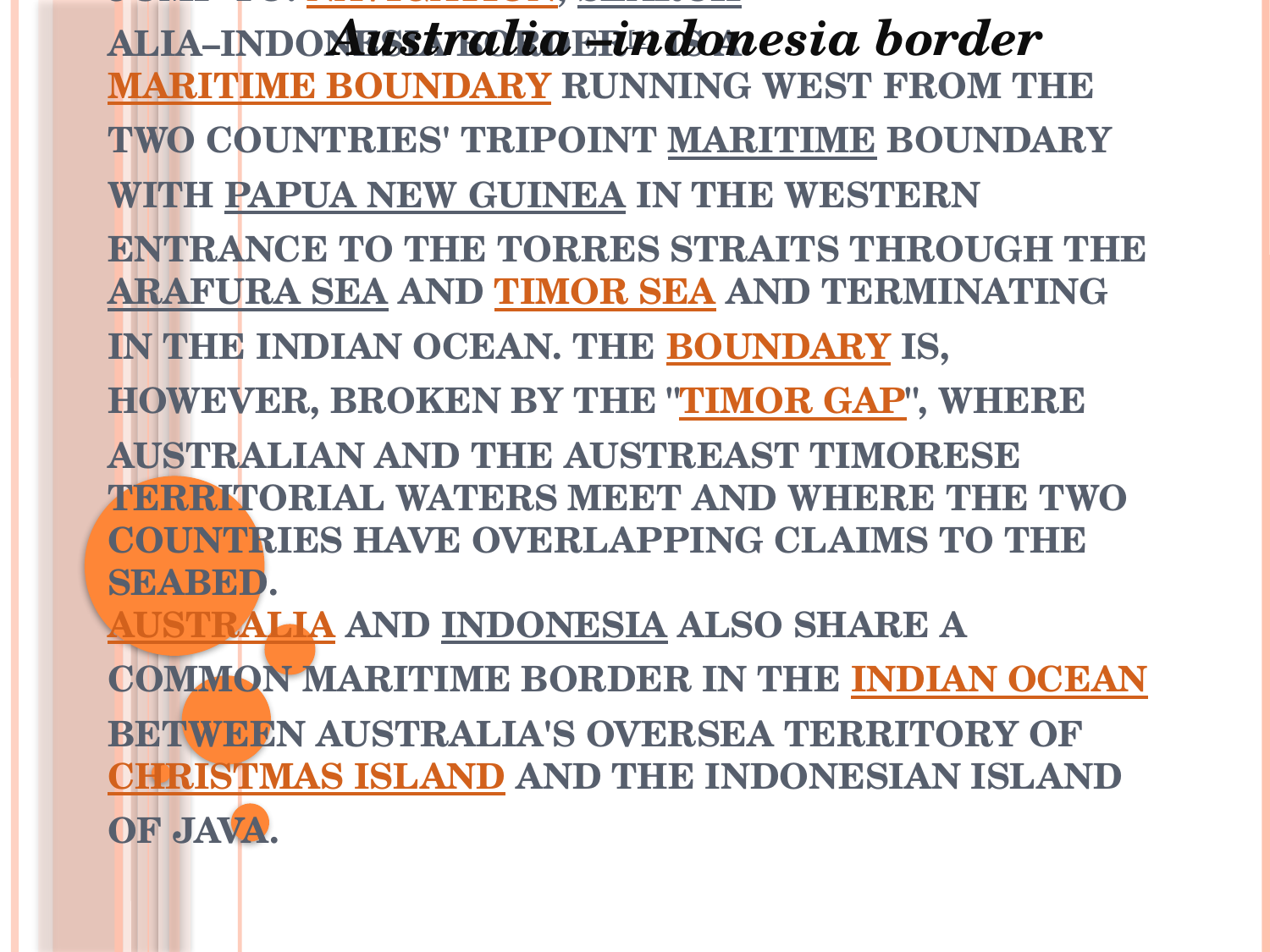

Australia –indonesia border
# Australia–Indonesia border From Wikipedia, the free encyclopedia Jump to: navigation, search alia–Indonesia border[1] is a maritime boundary running west from the two countries' tripoint maritime boundary with Papua New Guinea in the western entrance to the Torres Straits through the Arafura Sea and Timor Sea and terminating in the Indian Ocean. The boundary is, however, broken by the "Timor Gap", where Australian and The AustrEast Timorese territorial waters meet and where the two countries have overlapping claims to the seabed. Australia and Indonesia also share a common maritime border in the Indian Ocean between Australia's oversea territory of Christmas Island and the Indonesian island of Java.